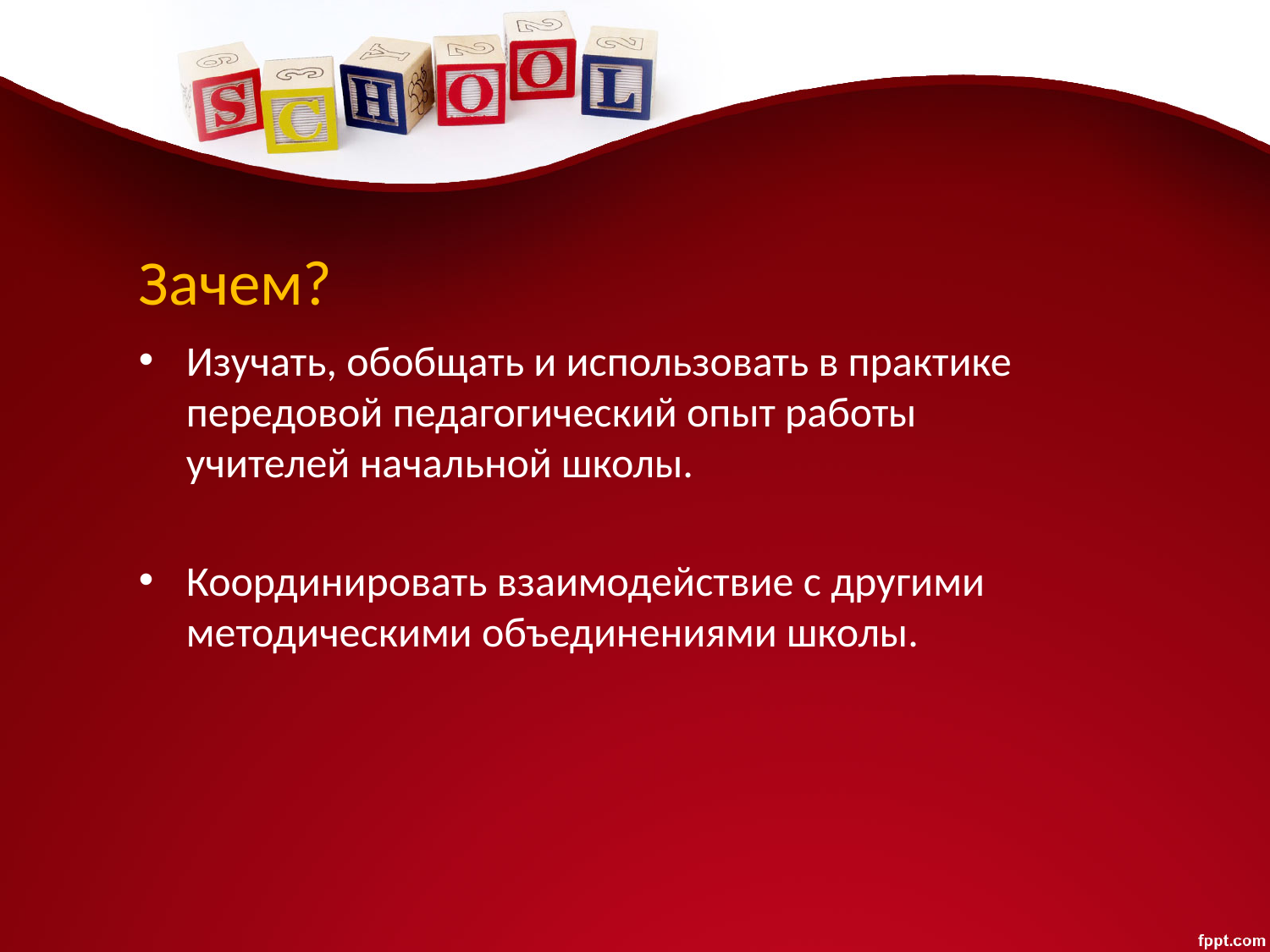

# Зачем?
Изучать, обобщать и использовать в практике передовой педагогический опыт работы учителей начальной школы.

Координировать взаимодействие с другими методическими объединениями школы.